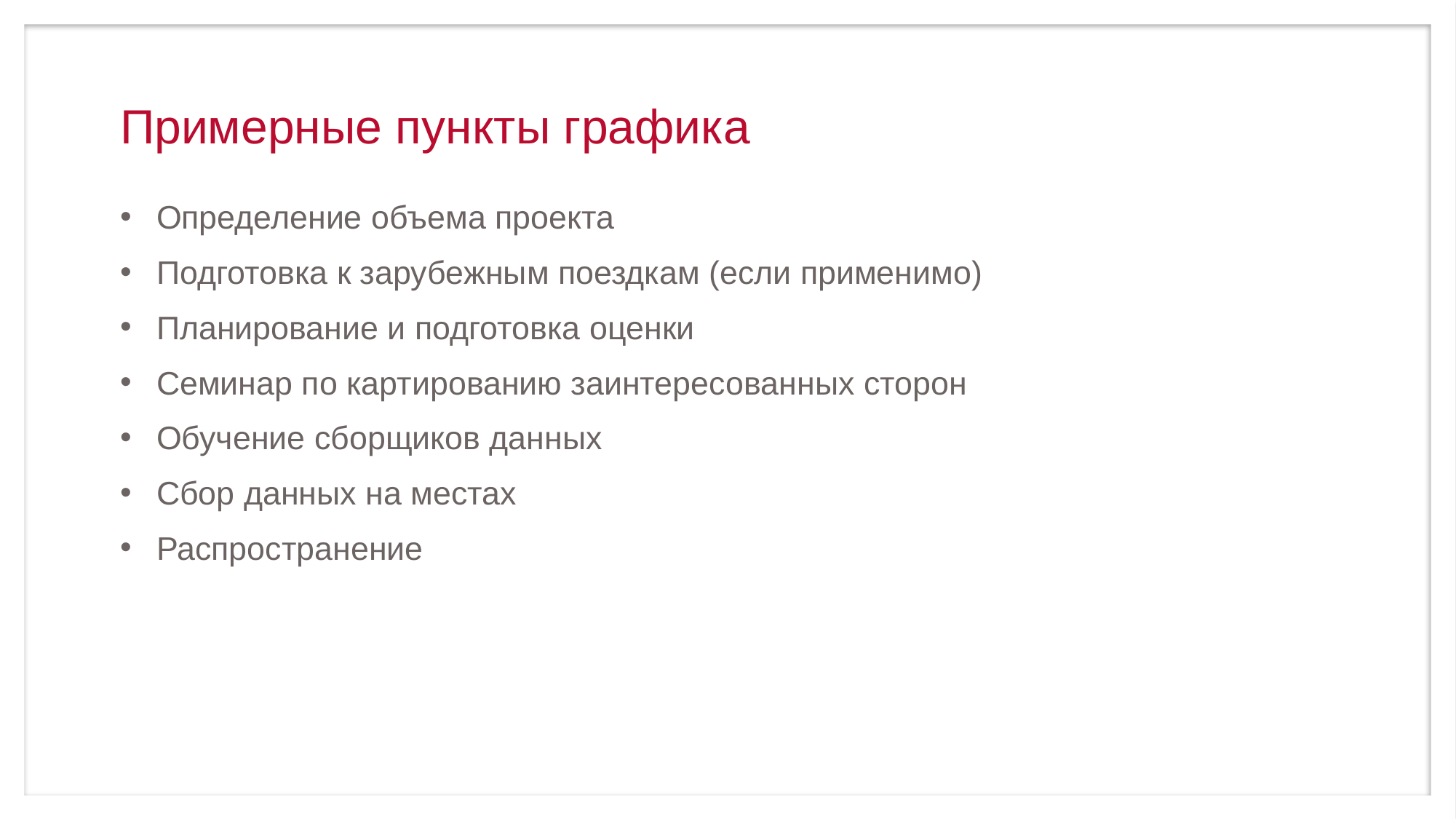

# Примерные пункты графика
Определение объема проекта
Подготовка к зарубежным поездкам (если применимо)
Планирование и подготовка оценки
Семинар по картированию заинтересованных сторон
Обучение сборщиков данных
Сбор данных на местах
Распространение